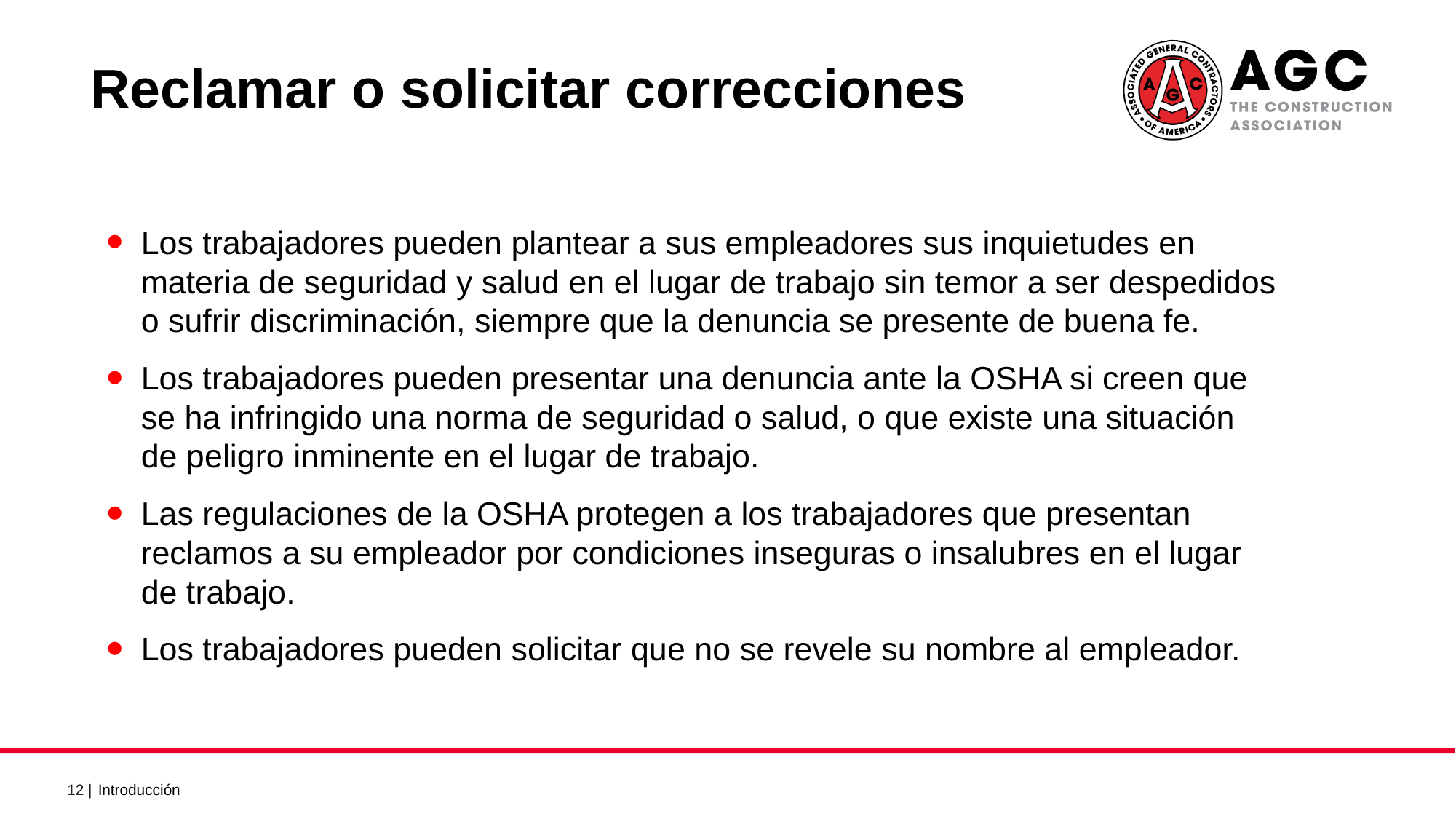

Reclamar o solicitar correcciones
Los trabajadores pueden plantear a sus empleadores sus inquietudes en materia de seguridad y salud en el lugar de trabajo sin temor a ser despedidos o sufrir discriminación, siempre que la denuncia se presente de buena fe.
Los trabajadores pueden presentar una denuncia ante la OSHA si creen que se ha infringido una norma de seguridad o salud, o que existe una situación de peligro inminente en el lugar de trabajo.
Las regulaciones de la OSHA protegen a los trabajadores que presentan reclamos a su empleador por condiciones inseguras o insalubres en el lugar de trabajo.
Los trabajadores pueden solicitar que no se revele su nombre al empleador.
Introducción